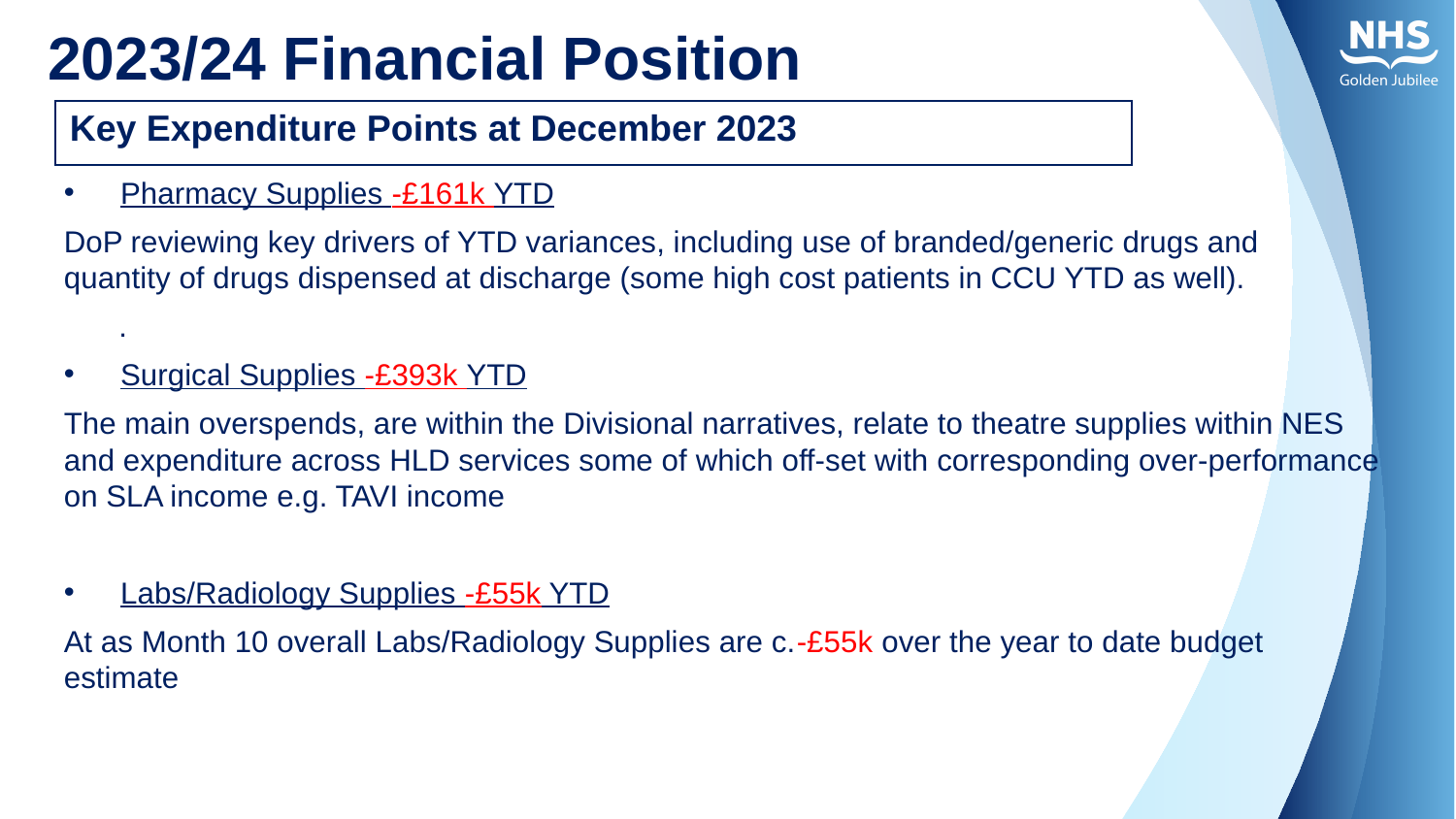

# 2023/24 Financial Position
| Key Expenditure Points at December 2023 |
| --- |
Pharmacy Supplies -£161k YTD
DoP reviewing key drivers of YTD variances, including use of branded/generic drugs and    quantity of drugs dispensed at discharge (some high cost patients in CCU YTD as well).
.
Surgical Supplies -£393k YTD
The main overspends, are within the Divisional narratives, relate to theatre supplies within NES and expenditure across HLD services some of which off-set with corresponding over-performance on SLA income e.g. TAVI income

Labs/Radiology Supplies -£55k YTD
At as Month 10 overall Labs/Radiology Supplies are c.-£55k over the year to date budget estimate